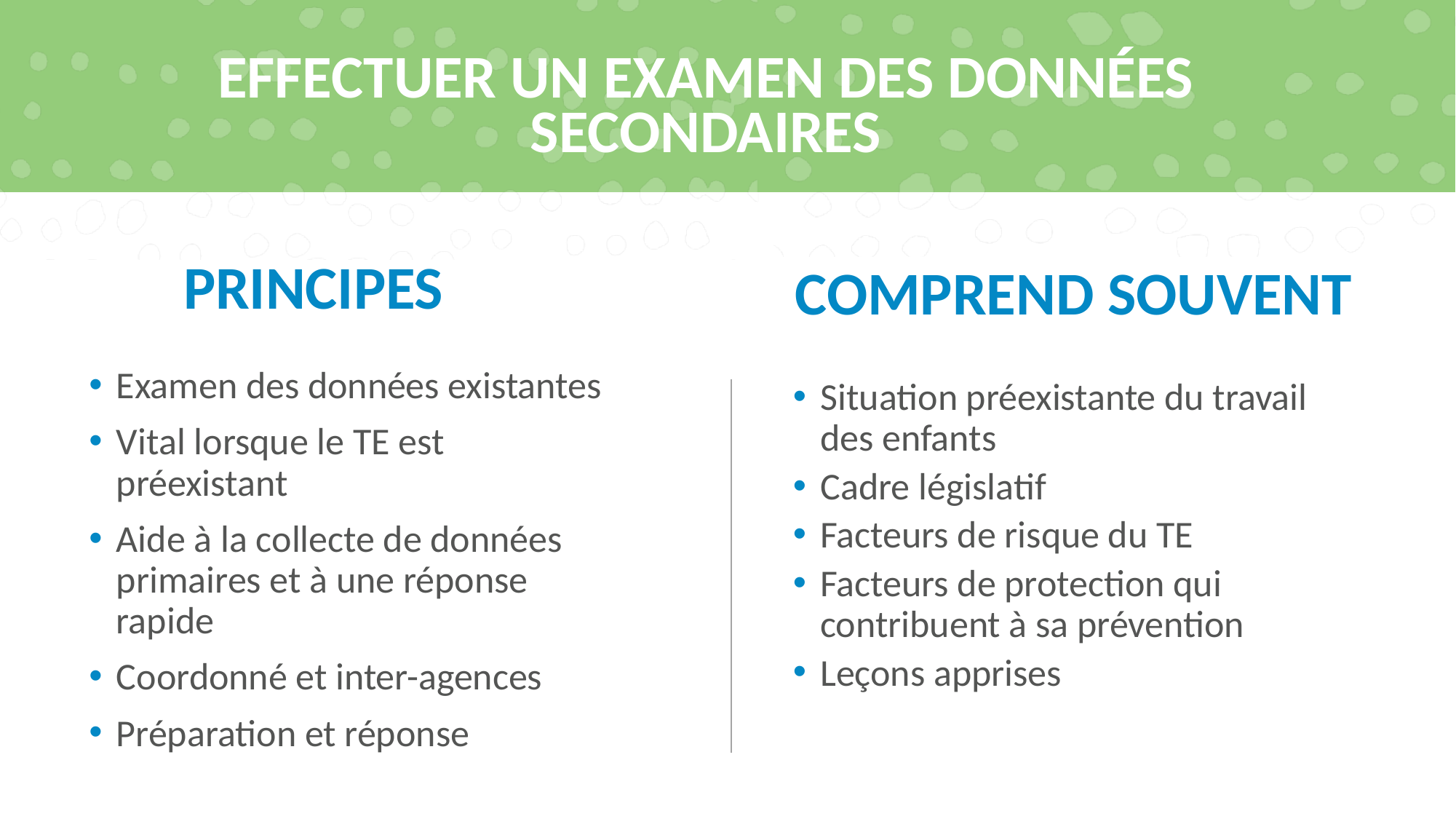

# EFFECTUER UN EXAMEN DES DONNÉES SECONDAIRES

PRINCIPES
COMPREND SOUVENT
Examen des données existantes
Vital lorsque le TE est préexistant
Aide à la collecte de données primaires et à une réponse rapide
Coordonné et inter-agences
Préparation et réponse
Situation préexistante du travail des enfants
Cadre législatif
Facteurs de risque du TE
Facteurs de protection qui contribuent à sa prévention
Leçons apprises